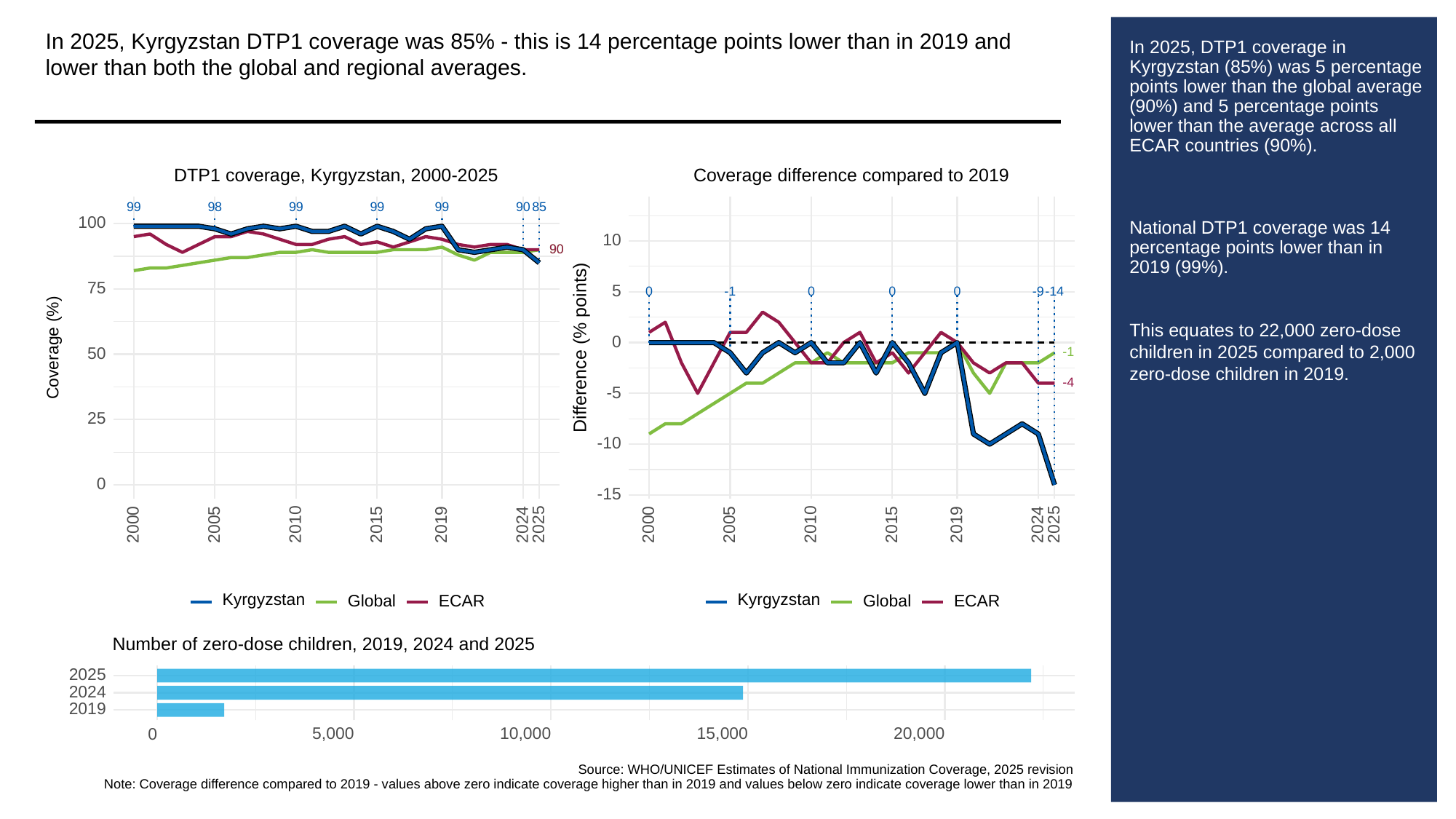

In 2025, Kyrgyzstan DTP1 coverage was 85% - this is 14 percentage points lower than in 2019 and lower than both the global and regional averages.
# In 2025, DTP1 coverage in Kyrgyzstan (85%) was 5 percentage points lower than the global average (90%) and 5 percentage points lower than the average across all ECAR countries (90%).

National DTP1 coverage was 14 percentage points lower than in 2019 (99%).

This equates to 22,000 zero-dose children in 2025 compared to 2,000 zero-dose children in 2019.

Coverage difference compared to 2019
DTP1 coverage, Kyrgyzstan, 2000-2025

99
98
99
99
99
90
85

100

10

90
90

75
5
0
0
0
0
-9
-1
-14

0
Difference (% points)
Coverage (%)

50
-1

-4

-5

25

-10

0

-15

2000
2005
2010
2015
2019
2024
2025
2000
2005
2010
2015
2019
2024
2025
Kyrgyzstan
Kyrgyzstan
Global
ECAR
Global
ECAR

Number of zero-dose children, 2019, 2024 and 2025

2025

2024

2019

5,000
10,000
15,000
20,000
0
Source: WHO/UNICEF Estimates of National Immunization Coverage, 2025 revision
Note: Coverage difference compared to 2019 - values above zero indicate coverage higher than in 2019 and values below zero indicate coverage lower than in 2019